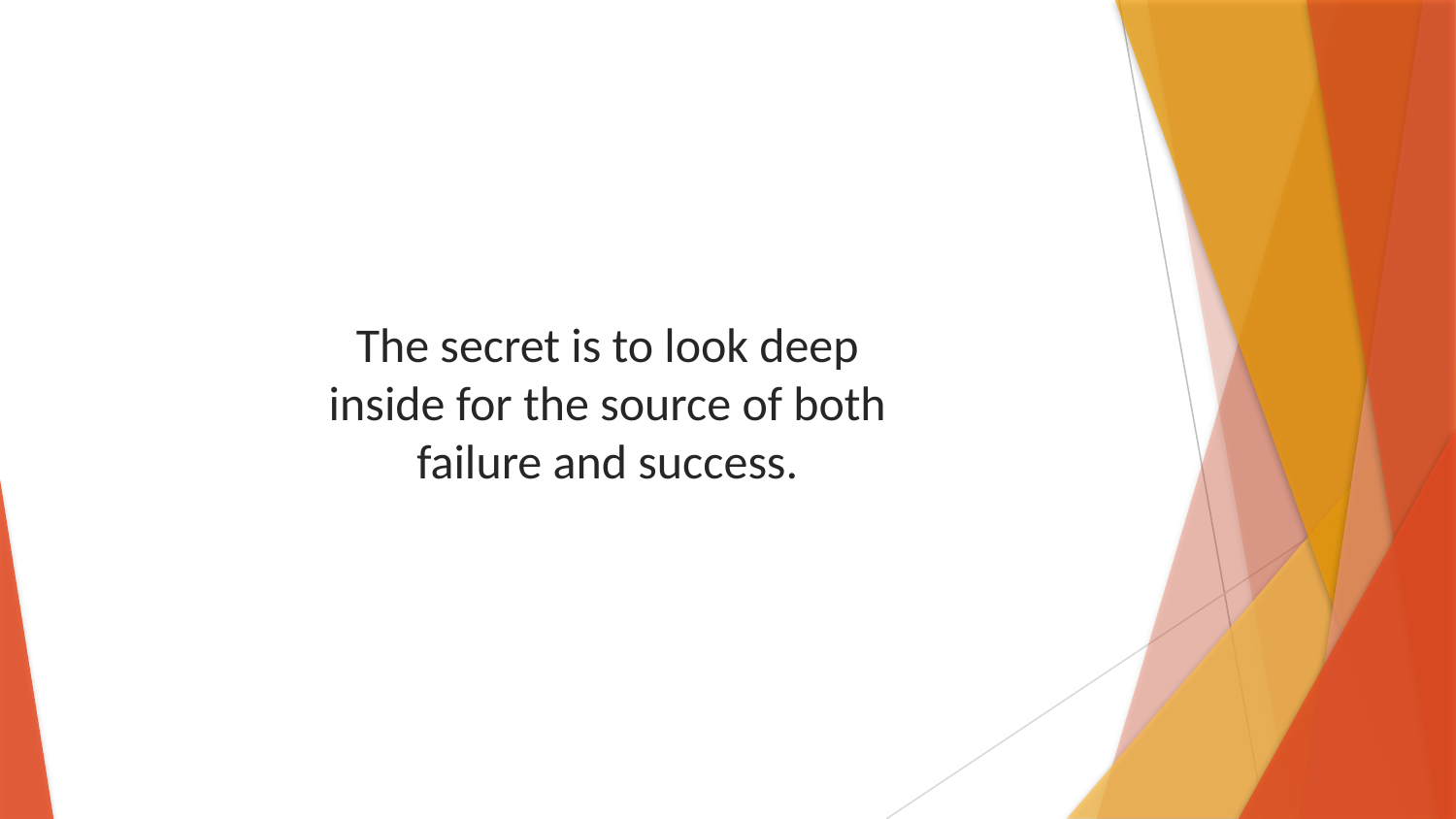

The secret is to look deep inside for the source of both failure and success.